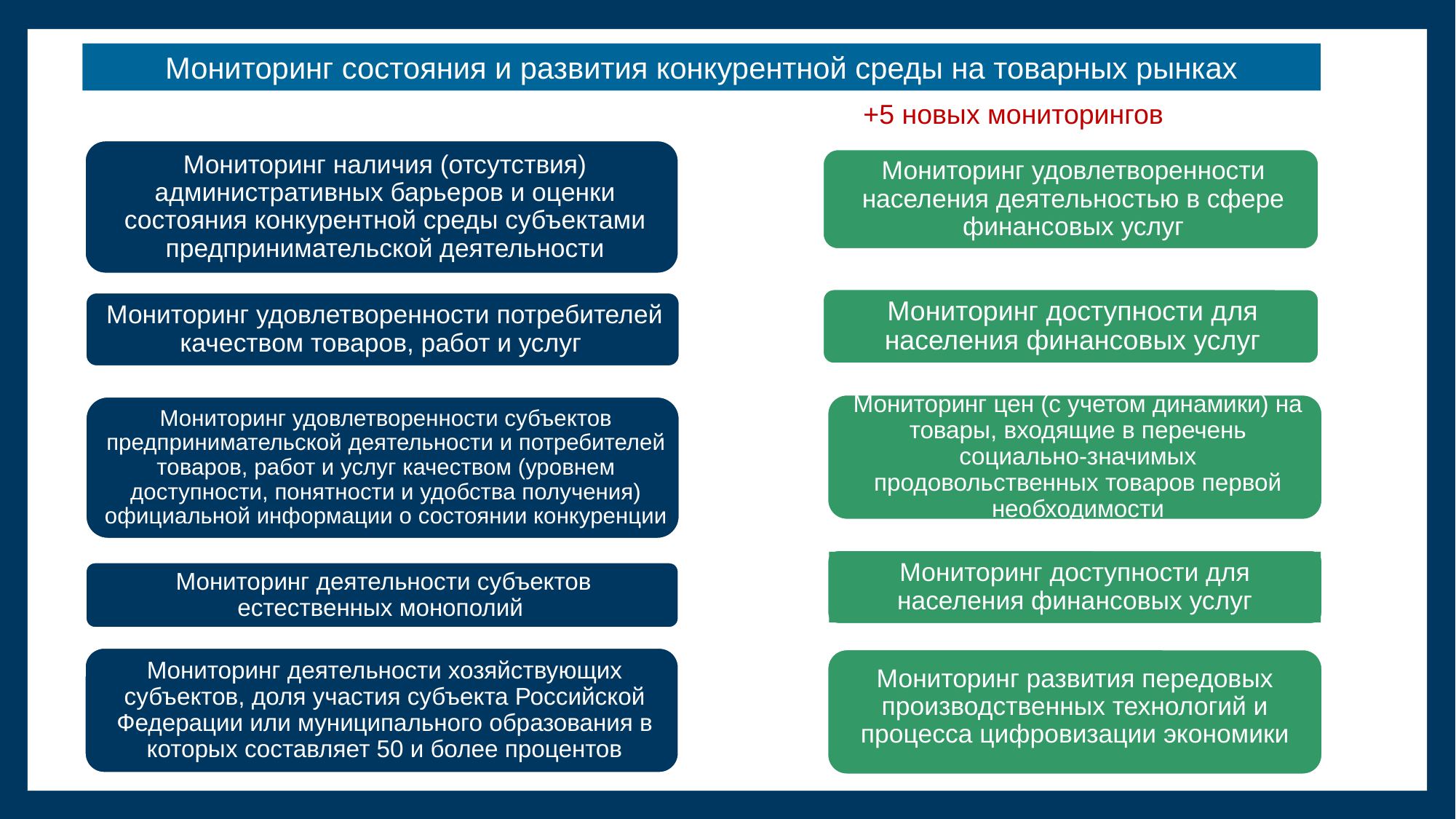

Мониторинг состояния и развития конкурентной среды на товарных рынках
+5 новых мониторингов
Мониторинг наличия (отсутствия) административных барьеров и оценки состояния конкурентной среды субъектами предпринимательской деятельности
Мониторинг удовлетворенности населения деятельностью в сфере финансовых услуг
Мониторинг наличия (отсутствия) адмиистративных барьеров и оценки состояния конкурентной среды субъектами предпринимательской деятельности
Мониторинг доступности для населения финансовых услуг
Мониторинг удовлетворенности потребителей качеством товаров, работ и услуг

Мониторинг цен (с учетом динамики) на товары, входящие в перечень социально-значимых продовольственных товаров первой необходимости
Мониторинг удовлетворенности субъектов предпринимательской деятельности и потребителей товаров, работ и услуг качеством (уровнем доступности, понятности и удобства получения) официальной информации о состоянии конкуренции

Мониторинг доступности для населения финансовых услуг
Мониторинг деятельности субъектов естественных монополий

Мониторинг развития передовых производственных технологий и процесса цифровизации экономики
Мониторинг деятельности хозяйствующих субъектов, доля участия субъекта Российской Федерации или муниципального образования в которых составляет 50 и более процентов